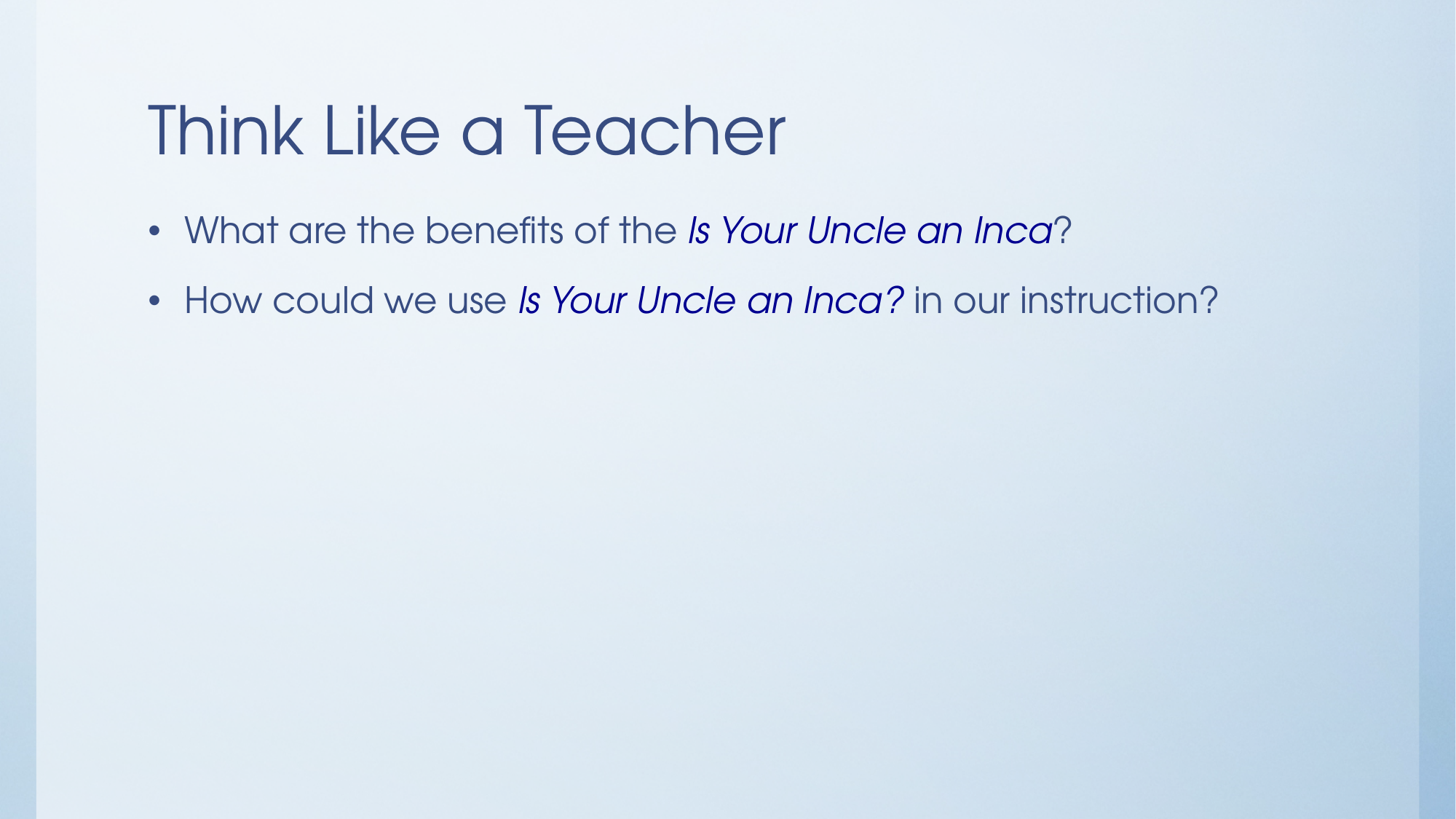

# Think Like a Teacher
What are the benefits of the Is Your Uncle an Inca?
How could we use Is Your Uncle an Inca? in our instruction?